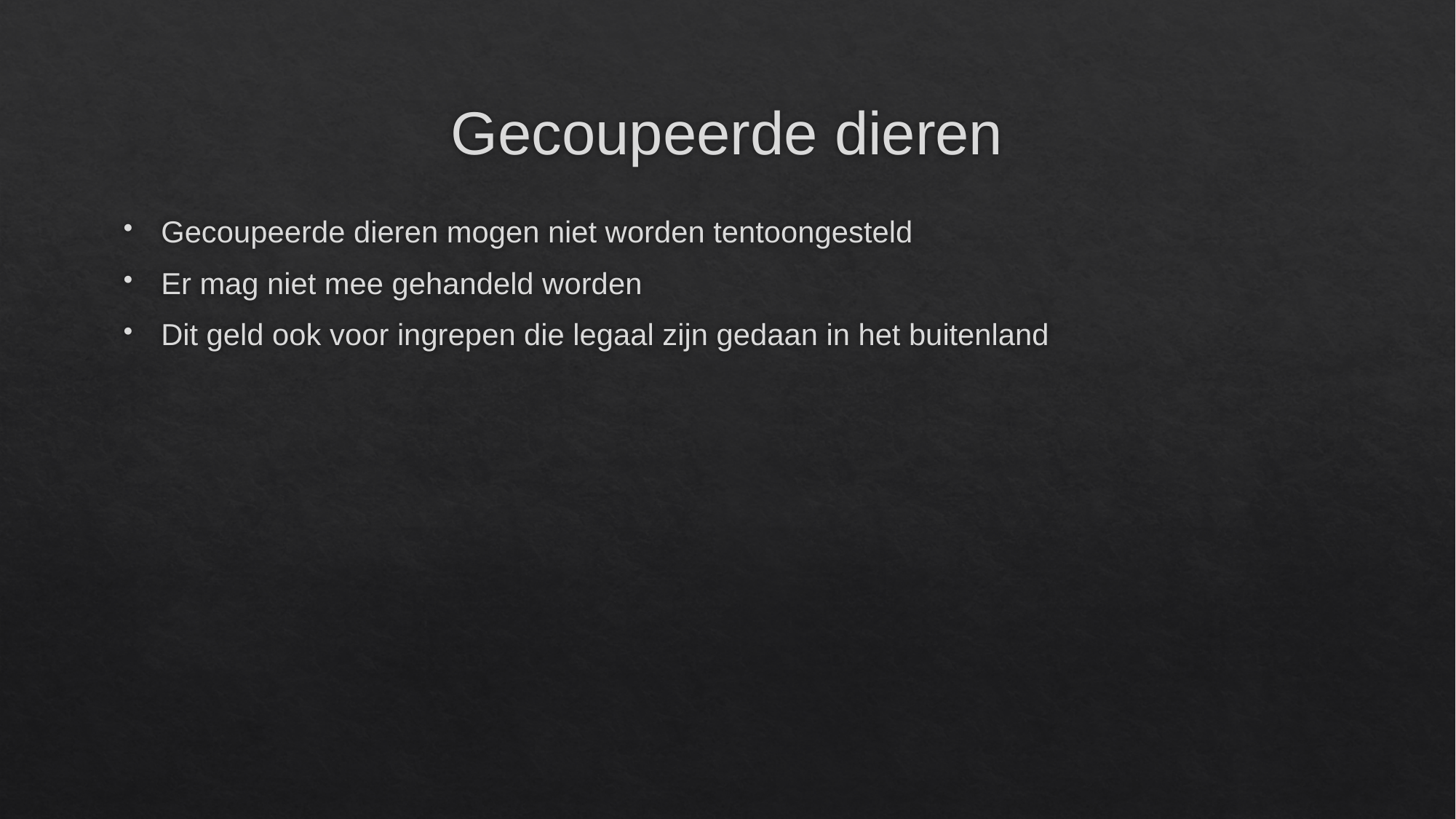

# Gecoupeerde dieren
Gecoupeerde dieren mogen niet worden tentoongesteld
Er mag niet mee gehandeld worden
Dit geld ook voor ingrepen die legaal zijn gedaan in het buitenland